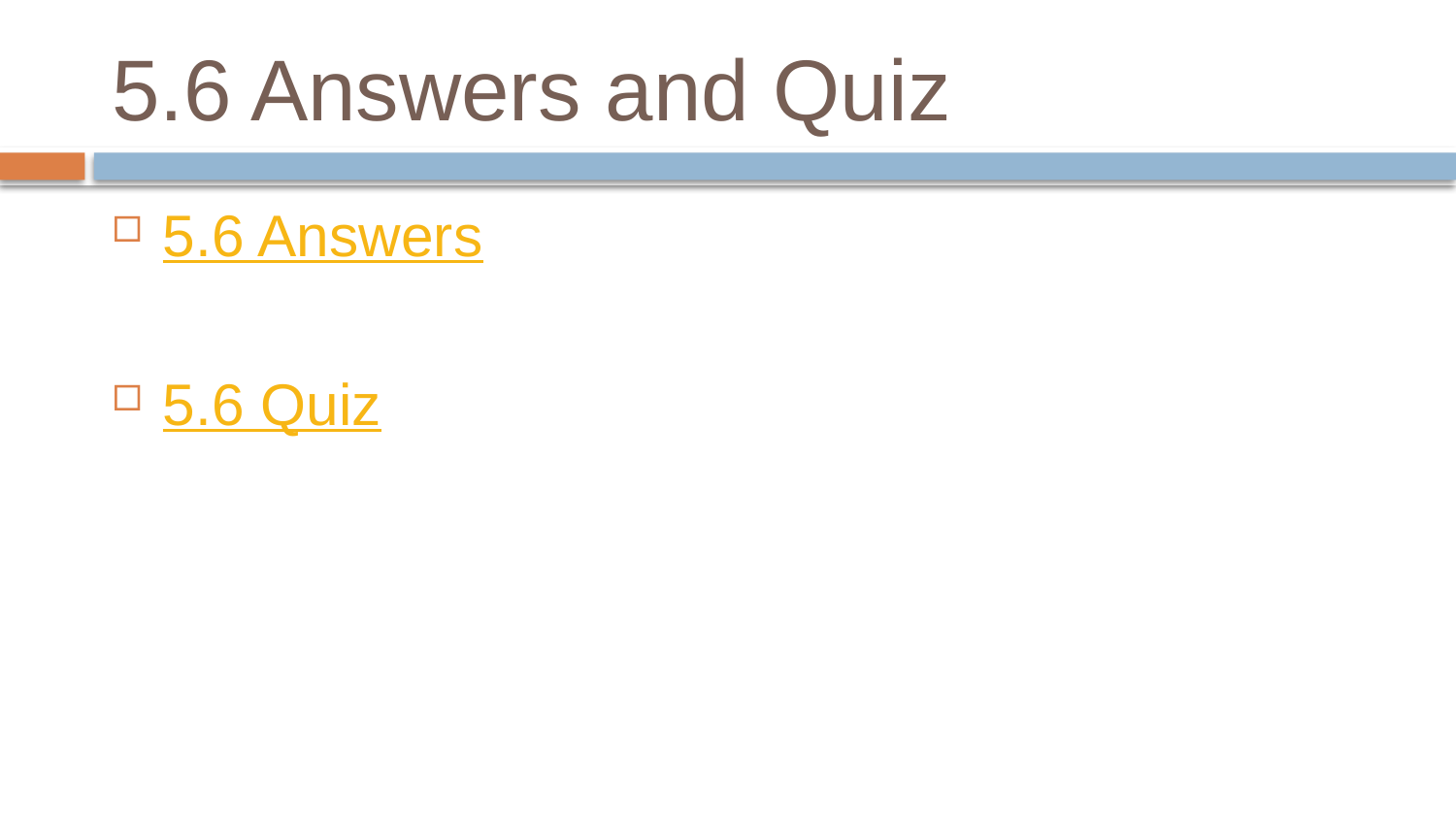

# 5.6 Answers and Quiz
5.6 Answers

5.6 Quiz